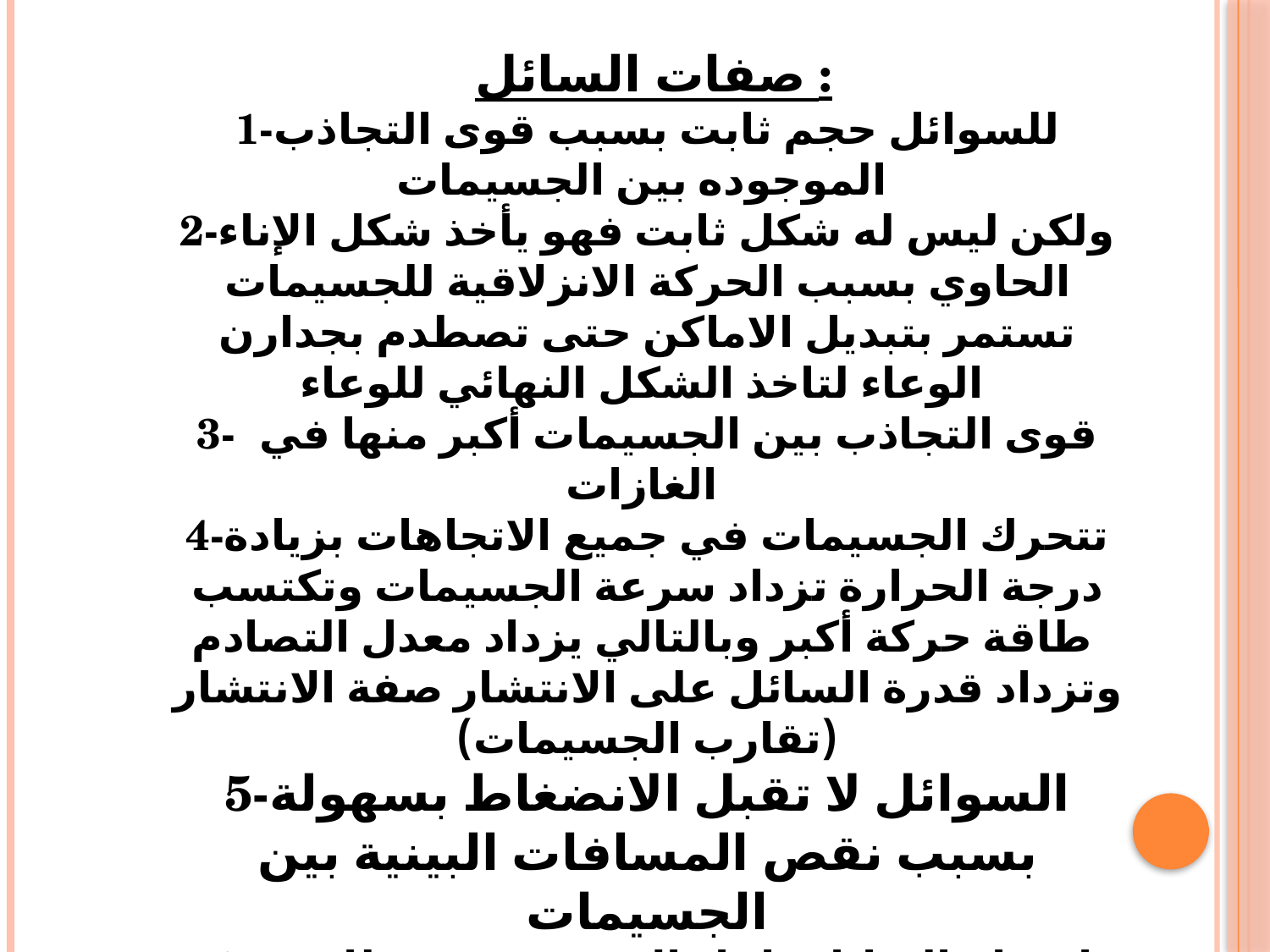

صفات السائل :
1-للسوائل حجم ثابت بسبب قوى التجاذب الموجوده بين الجسيمات
2-ولكن ليس له شكل ثابت فهو يأخذ شكل الإناء الحاوي بسبب الحركة الانزلاقية للجسيمات تستمر بتبديل الاماكن حتى تصطدم بجدارن الوعاء لتاخذ الشكل النهائي للوعاء
3-  قوى التجاذب بين الجسيمات أكبر منها في الغازات
4-تتحرك الجسيمات في جميع الاتجاهات بزيادة درجة الحرارة تزداد سرعة الجسيمات وتكتسب طاقة حركة أكبر وبالتالي يزداد معدل التصادم
وتزداد قدرة السائل على الانتشار صفة الانتشار (تقارب الجسيمات)
5-السوائل لا تقبل الانضغاط بسهولة بسبب نقص المسافات البينية بين الجسيمات
 6-ارتفاع السائل داخل الانبوبة تحدث ظاهرة  التوتر السطحي ( القوى
المؤثرة عمودياً على وحدة الأطوال من أى خط مماسى لسطح السائل
7-كلما زاد درجه حرارة السائل قل التوتر السطحي (علاقة عكسية )